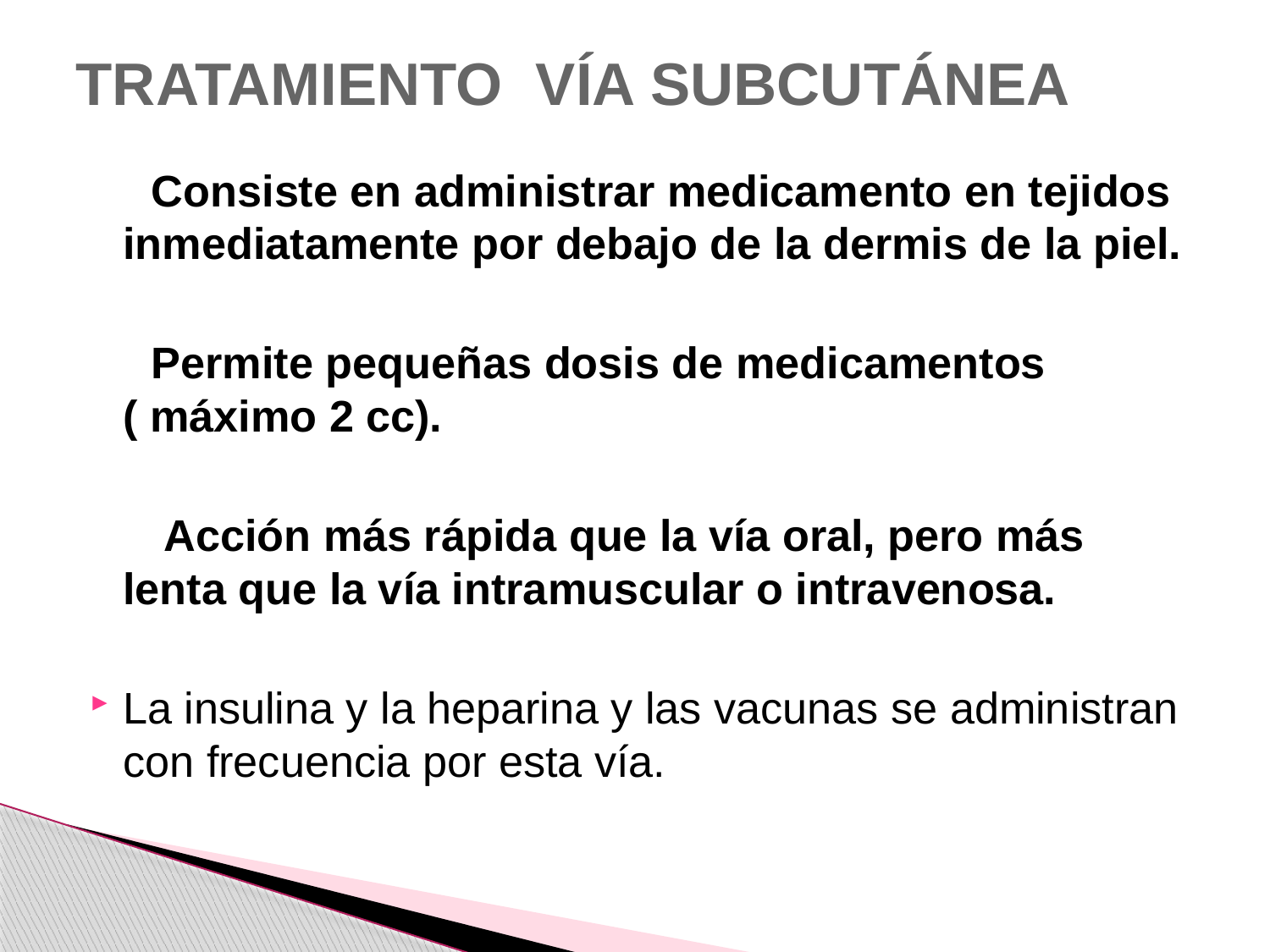

# TRATAMIENTO  VÍA SUBCUTÁNEA
     Consiste en administrar medicamento en tejidos inmediatamente por debajo de la dermis de la piel.

     Permite pequeñas dosis de medicamentos ( máximo 2 cc).

      Acción más rápida que la vía oral, pero más lenta que la vía intramuscular o intravenosa.

La insulina y la heparina y las vacunas se administran  con frecuencia por esta vía.